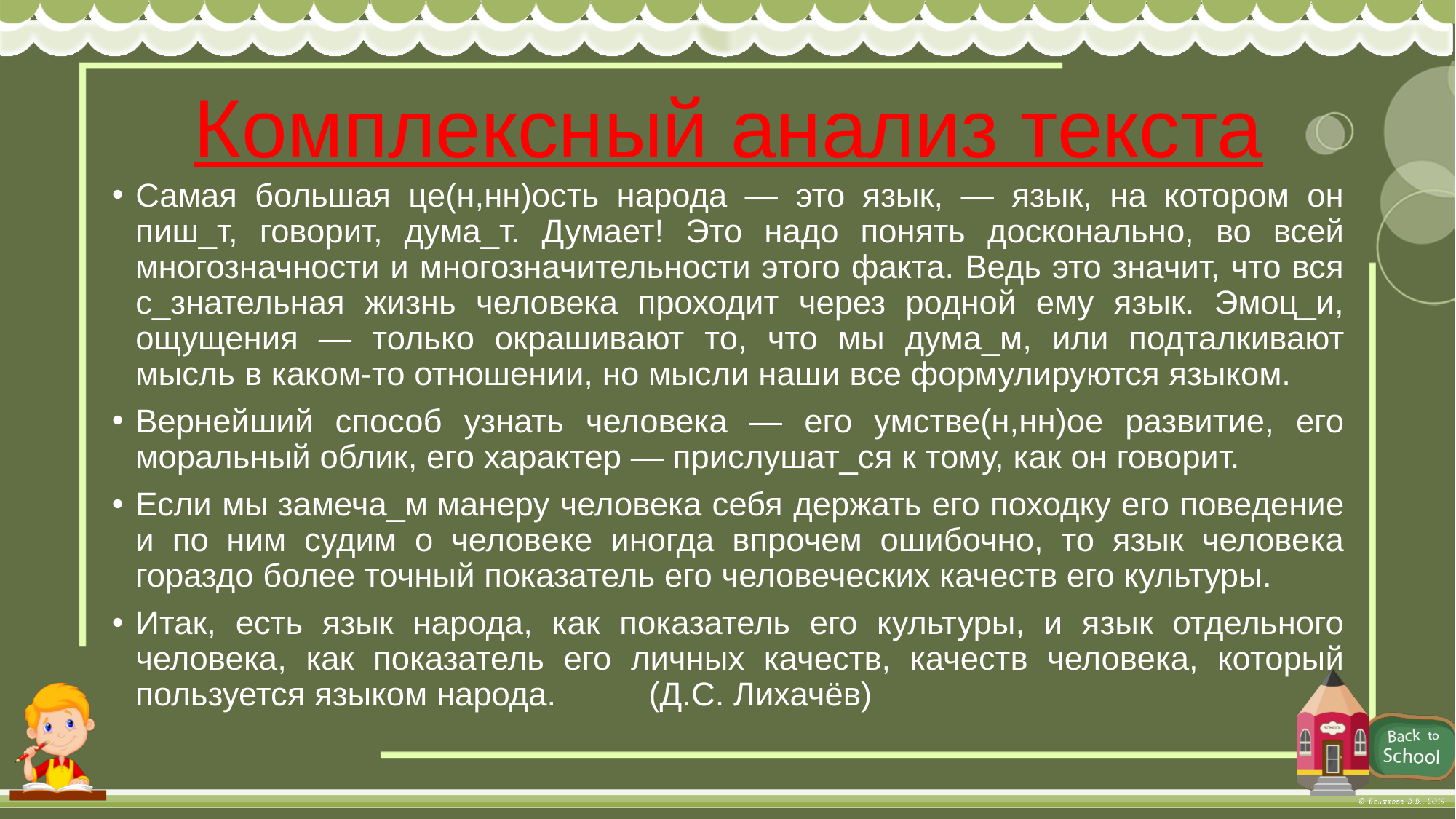

# Комплексный анализ текста
Самая большая це(н,нн)ость народа — это язык, — язык, на котором он пиш_т, говорит, дума_т. Думает! Это надо понять досконально, во всей многозначности и многозначительности этого факта. Ведь это значит, что вся с_знательная жизнь человека проходит через родной ему язык. Эмоц_и, ощущения — только окрашивают то, что мы дума_м, или подталкивают мысль в каком-то отношении, но мысли наши все формулируются языком.
Вернейший способ узнать человека — его умстве(н,нн)ое развитие, его моральный облик, его характер — прислушат_ся к тому, как он говорит.
Если мы замеча_м манеру человека себя держать его походку его поведение и по ним судим о человеке иногда впрочем ошибочно, то язык человека гораздо более точный показатель его человеческих качеств его культуры.
Итак, есть язык народа, как показатель его культуры, и язык отдельного человека, как показатель его личных качеств, качеств человека, который пользуется языком народа.          (Д.С. Лихачёв)